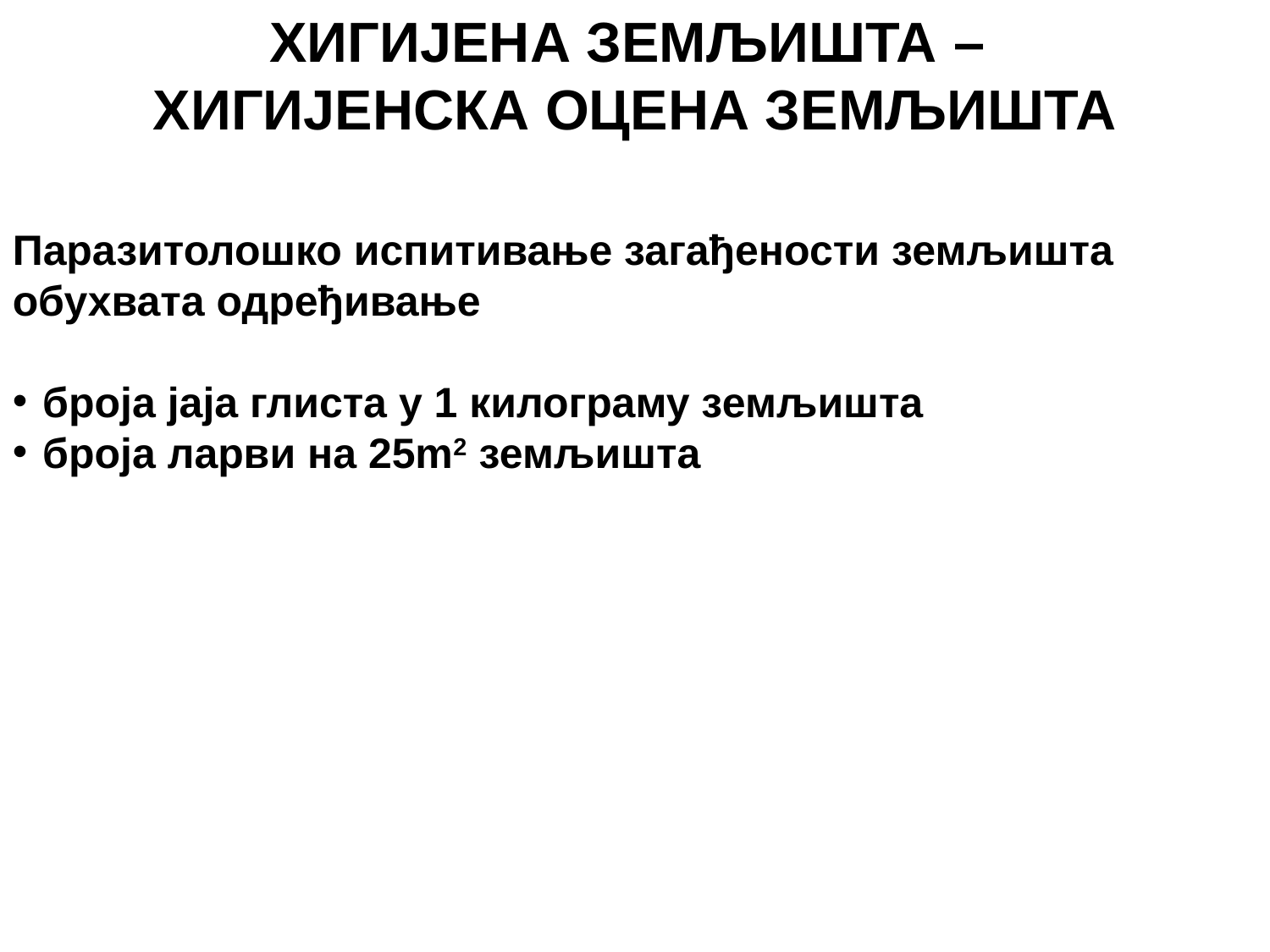

ХИГИЈЕНА ЗЕМЉИШТА –
ХИГИЈЕНСКА ОЦЕНА ЗЕМЉИШТА

Паразитолошко испитивање загађености земљишта обухвата одређивање

броја јаја глиста у 1 килограму земљишта
броја ларви на 25m2 земљишта